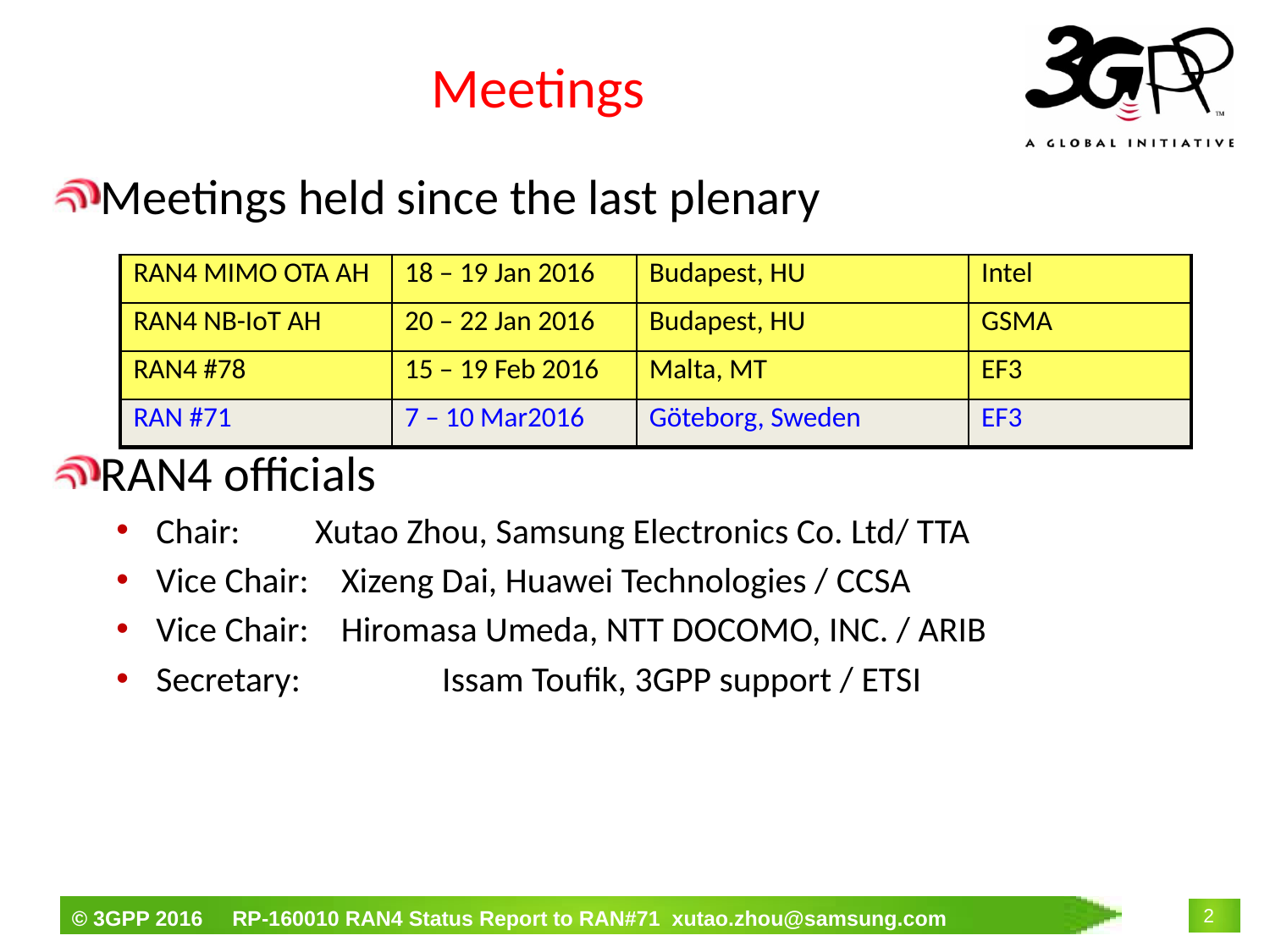

# Meetings
Meetings held since the last plenary

RAN4 officials
Chair:	    Xutao Zhou, Samsung Electronics Co. Ltd/ TTA
Vice Chair:    Xizeng Dai, Huawei Technologies / CCSA
Vice Chair:    Hiromasa Umeda, NTT DOCOMO, INC. / ARIB
Secretary:	    Issam Toufik, 3GPP support / ETSI

| RAN4 MIMO OTA AH | 18 – 19 Jan 2016 | Budapest, HU | Intel |
| --- | --- | --- | --- |
| RAN4 NB-IoT AH | 20 – 22 Jan 2016 | Budapest, HU | GSMA |
| RAN4 #78 | 15 – 19 Feb 2016 | Malta, MT | EF3 |
| RAN #71 | 7 – 10 Mar2016 | Göteborg, Sweden | EF3 |